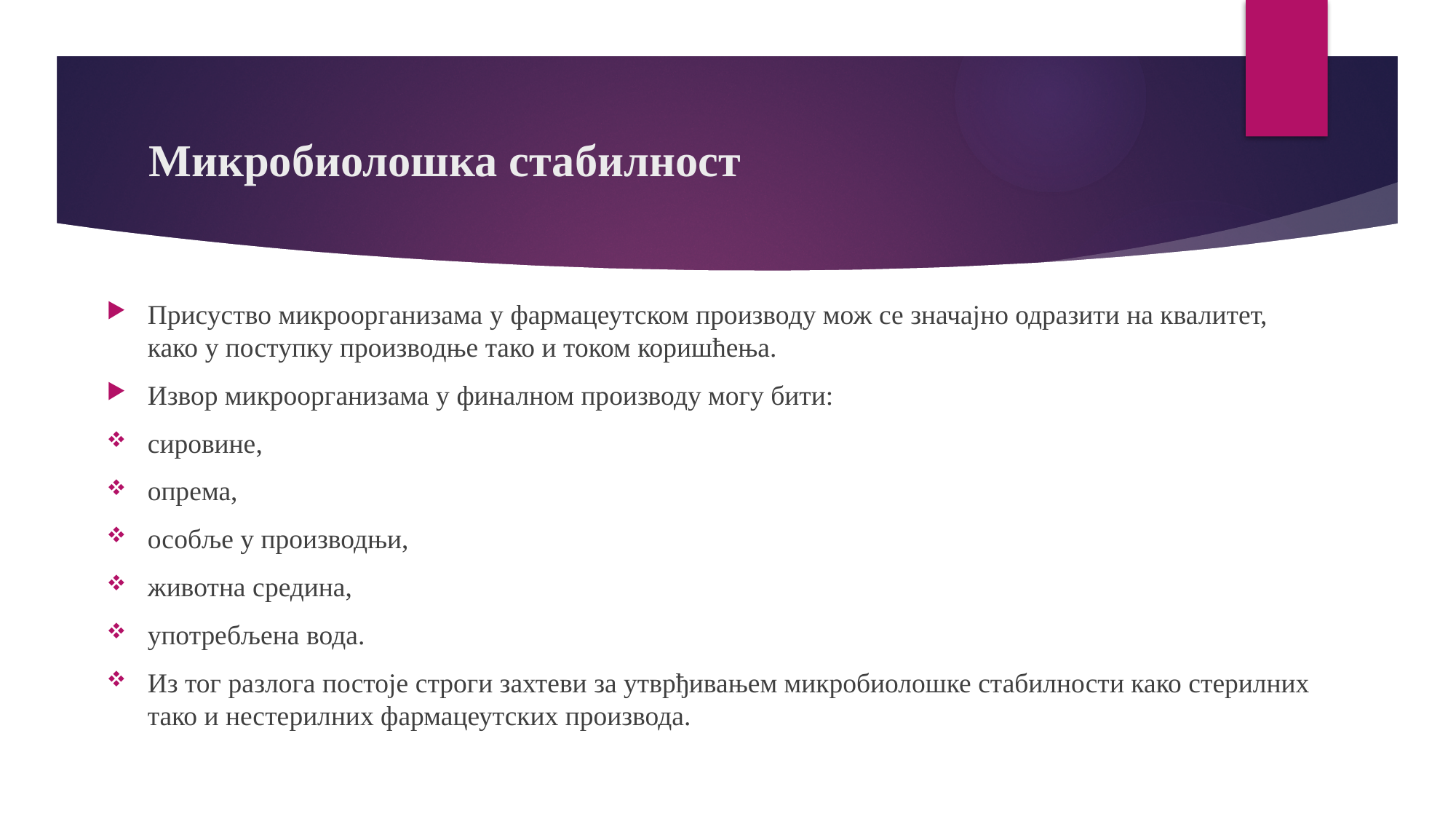

# Микробиолошка стабилност
Присуство микроорганизама у фармацеутском производу мож се значајно одразити на квалитет, како у поступку производње тако и током коришћења.
Извор микроорганизама у финалном производу могу бити:
сировине,
опрема,
особље у производњи,
животна средина,
употребљена вода.
Из тог разлога постоје строги захтеви за утврђивањем микробиолошке стабилности како стерилних тако и нестерилних фармацеутских производа.